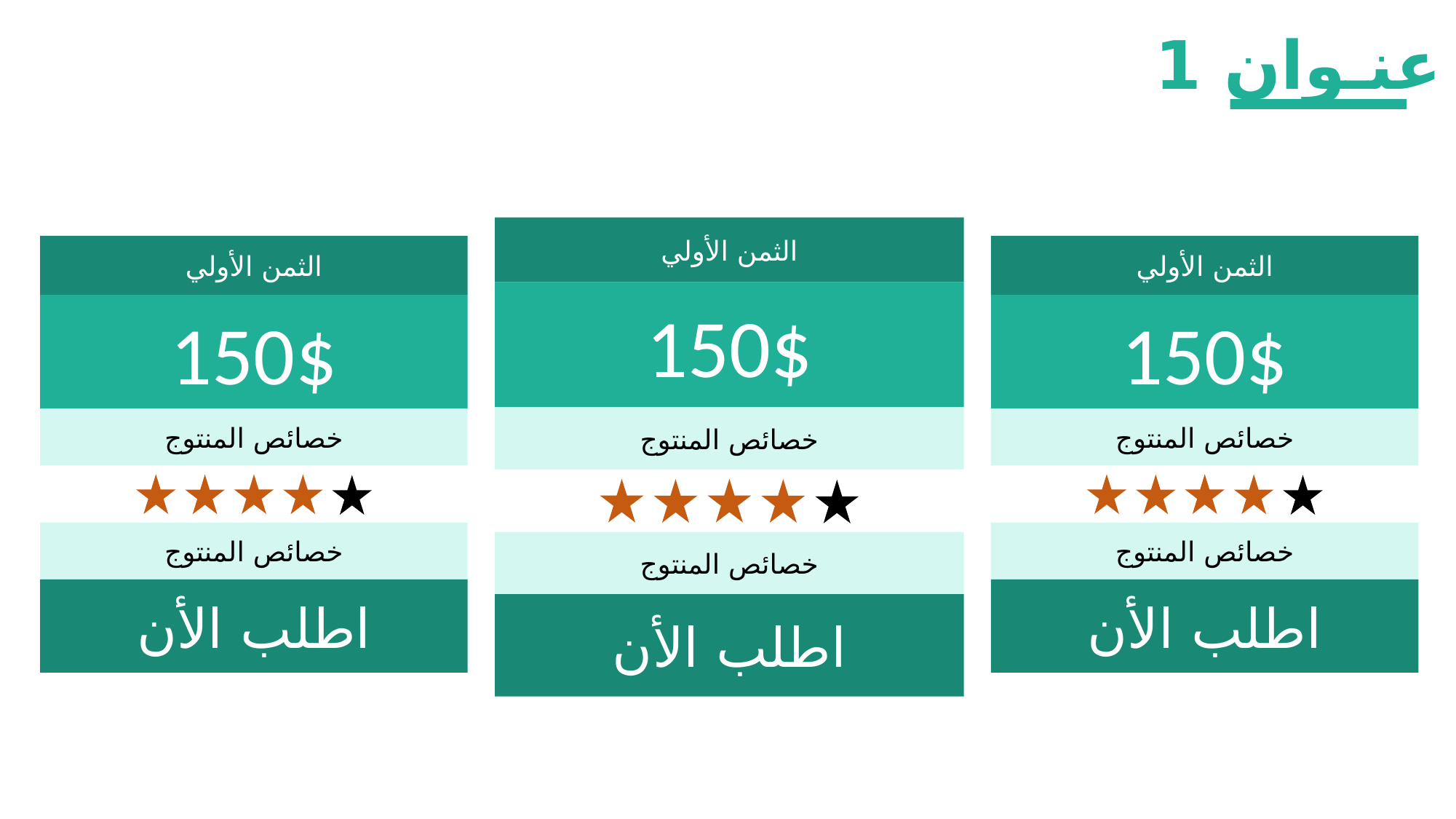

عنـوان 1

الثمن الأولي
150$
خصائص المنتوج
عنوان 1
خصائص المنتوج
اطلب الأن

الثمن الأولي
150$
خصائص المنتوج
عنوان 1
خصائص المنتوج
اطلب الأن

الثمن الأولي
150$
خصائص المنتوج
عنوان 1
خصائص المنتوج
اطلب الأن